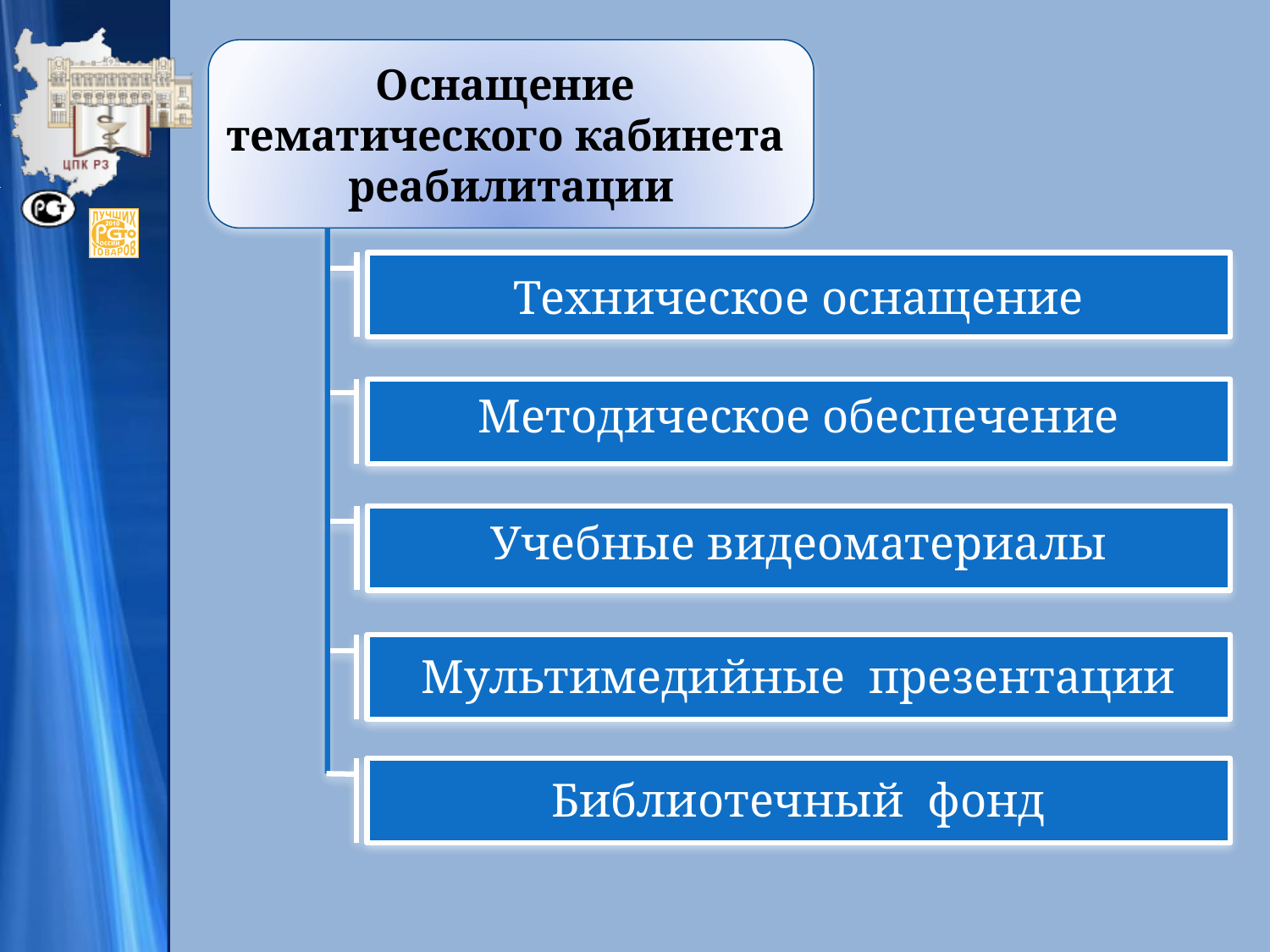

Оснащение  тематического кабинета  реабилитации

Техническое оснащение
Методическое обеспечение
Учебные видеоматериалы
Мультимедийные  презентации
Библиотечный  фонд